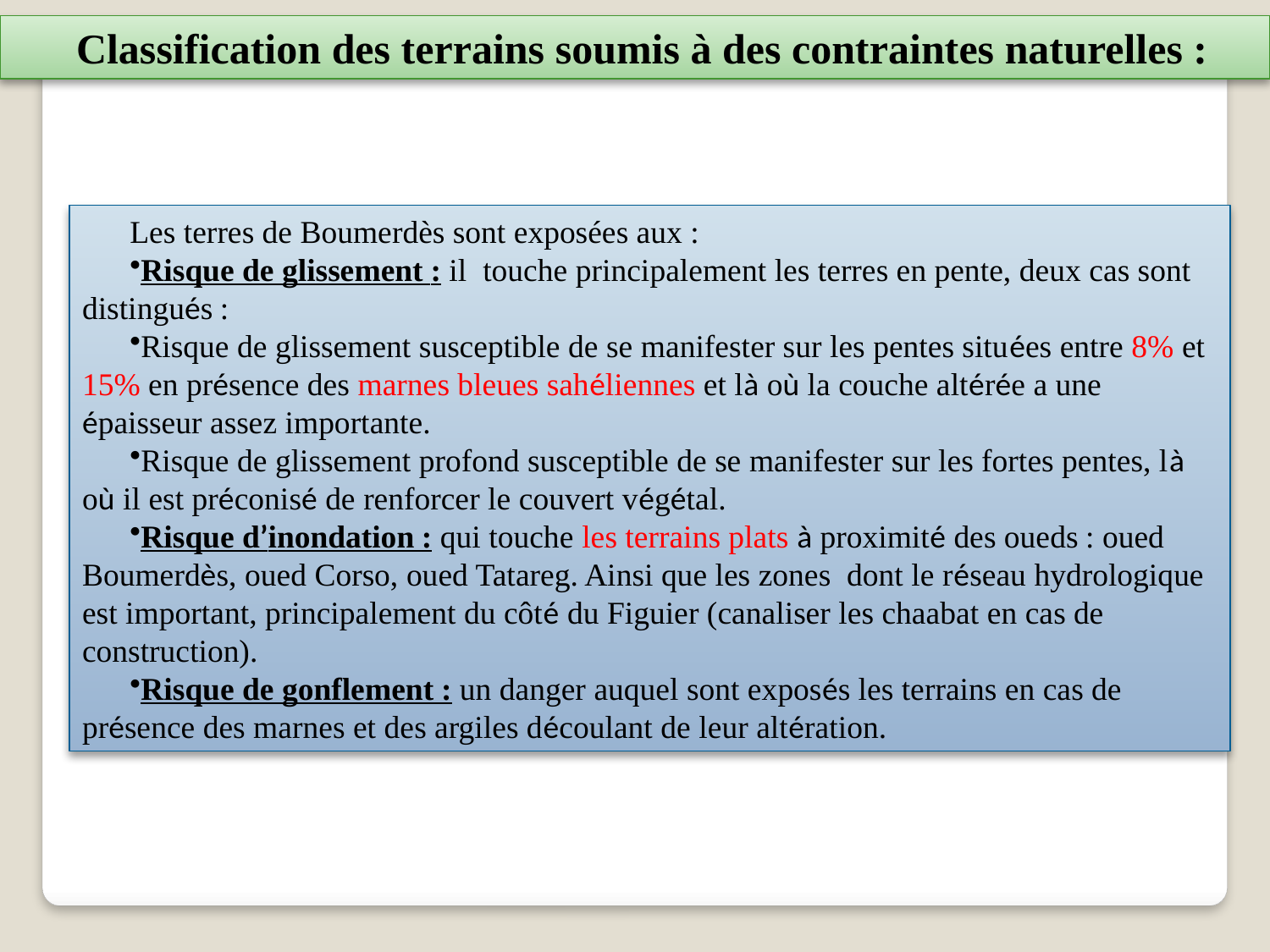

Classification des terrains soumis à des contraintes naturelles :
Les terres de Boumerdès sont exposées aux :
Risque de glissement : il  touche principalement les terres en pente, deux cas sont distingués :
Risque de glissement susceptible de se manifester sur les pentes situées entre 8% et 15% en présence des marnes bleues sahéliennes et là où la couche altérée a une épaisseur assez importante.
Risque de glissement profond susceptible de se manifester sur les fortes pentes, là où il est préconisé de renforcer le couvert végétal.
Risque d’inondation : qui touche les terrains plats à proximité des oueds : oued Boumerdès, oued Corso, oued Tatareg. Ainsi que les zones  dont le réseau hydrologique est important, principalement du côté du Figuier (canaliser les chaabat en cas de construction).
Risque de gonflement : un danger auquel sont exposés les terrains en cas de présence des marnes et des argiles découlant de leur altération.